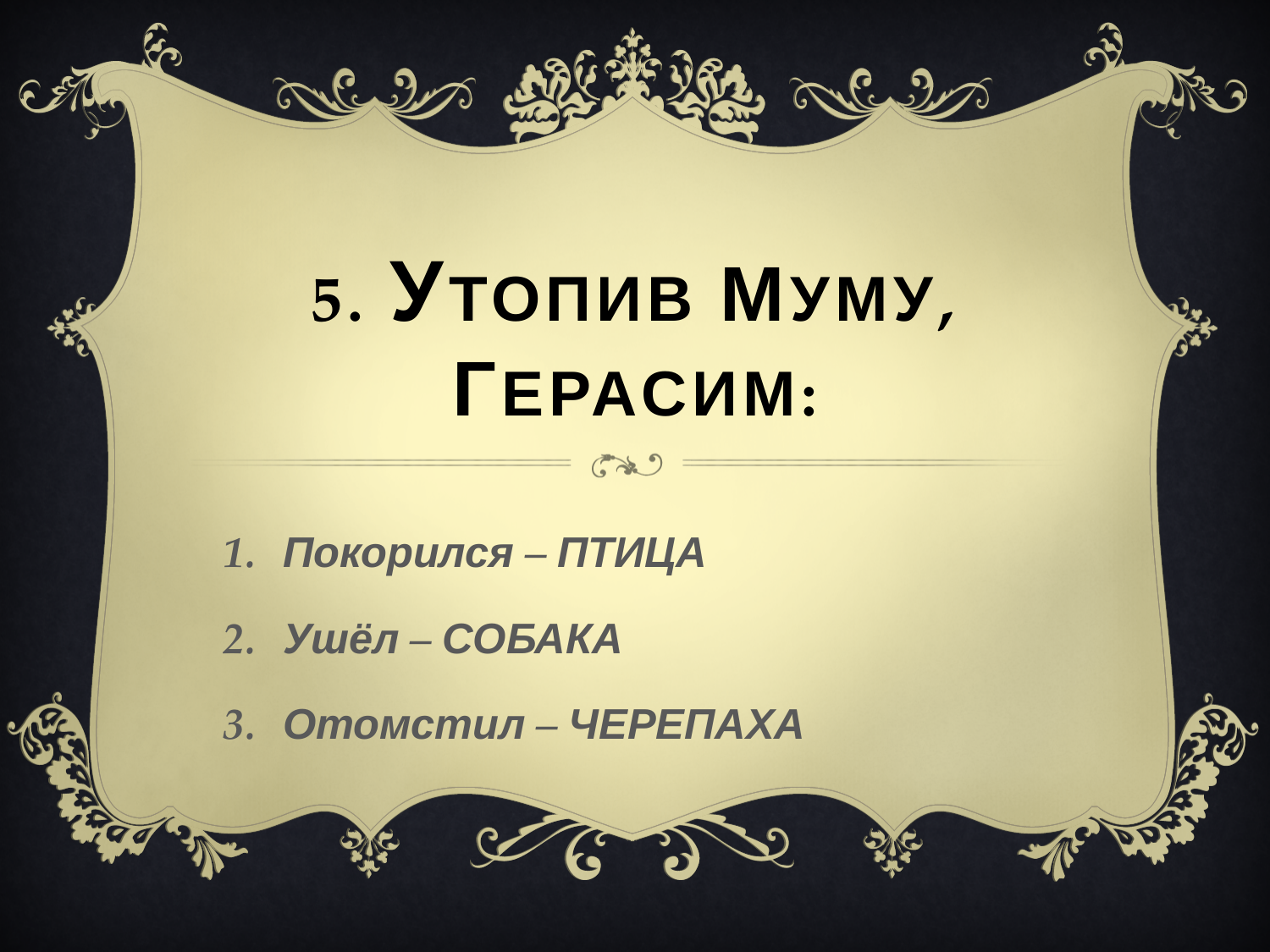

# 5. Утопив Муму, Герасим:
Покорился – ПТИЦА
Ушёл – СОБАКА
Отомстил – ЧЕРЕПАХА